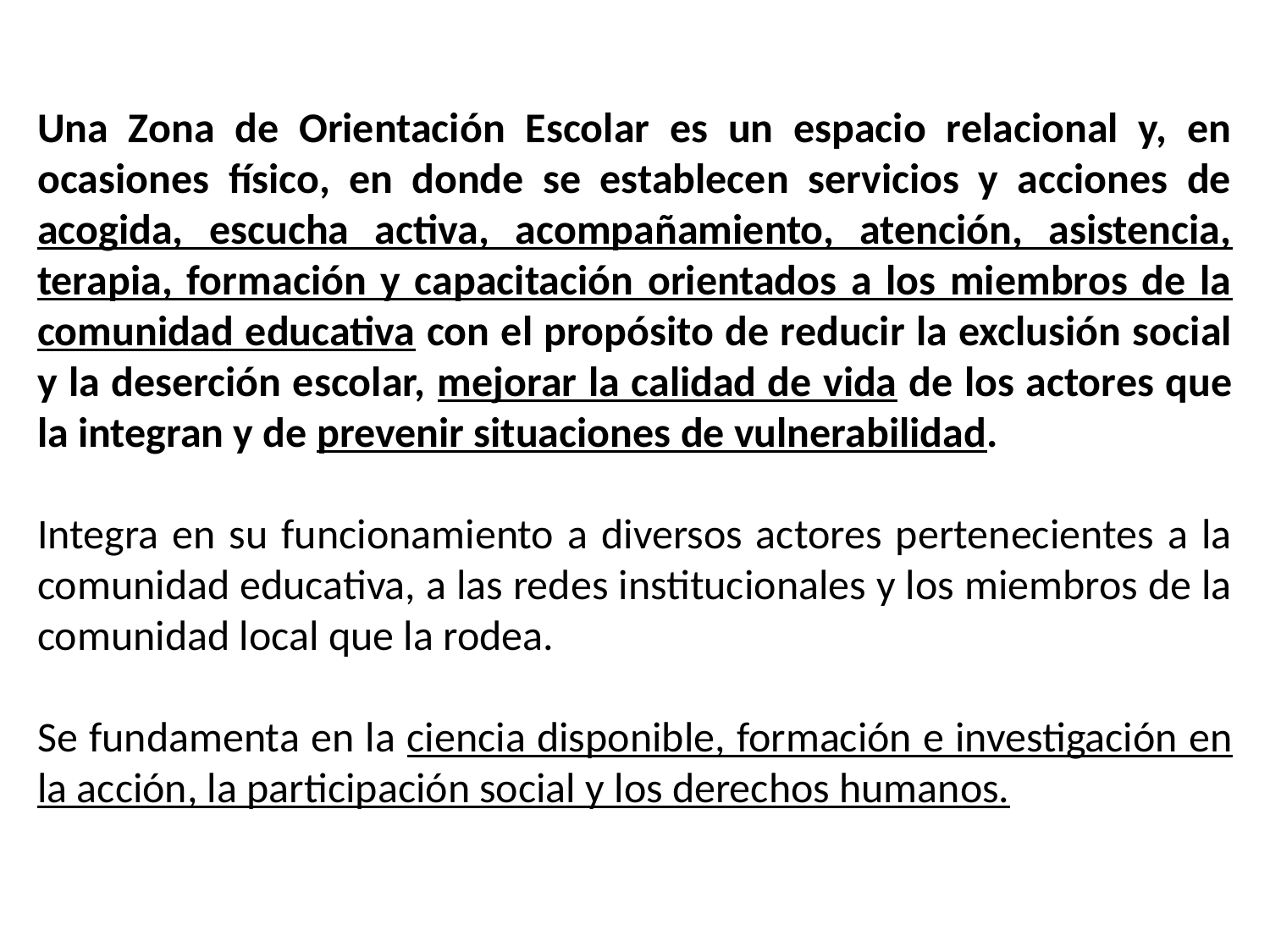

Una Zona de Orientación Escolar es un espacio relacional y, en ocasiones físico, en donde se establecen servicios y acciones de acogida, escucha activa, acompañamiento, atención, asistencia, terapia, formación y capacitación orientados a los miembros de la comunidad educativa con el propósito de reducir la exclusión social y la deserción escolar, mejorar la calidad de vida de los actores que la integran y de prevenir situaciones de vulnerabilidad.

Integra en su funcionamiento a diversos actores pertenecientes a la comunidad educativa, a las redes institucionales y los miembros de la comunidad local que la rodea.

Se fundamenta en la ciencia disponible, formación e investigación en la acción, la participación social y los derechos humanos.